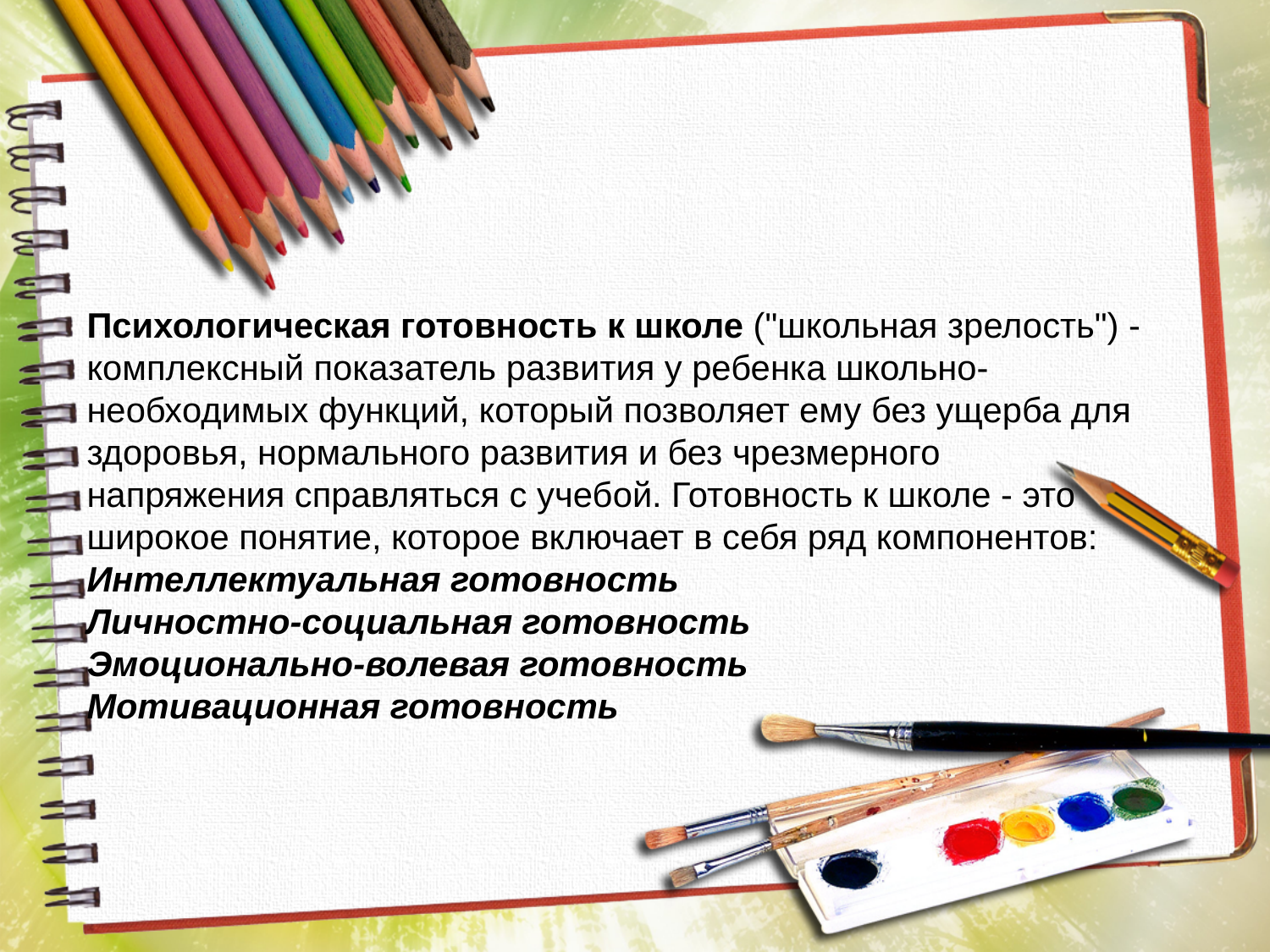

Психологическая готовность к школе ("школьная зрелость") - комплексный показатель развития у ребенка школьно-необходимых функций, который позволяет ему без ущерба для здоровья, нормального развития и без чрезмерного
напряжения справляться с учебой. Готовность к школе - это широкое понятие, которое включает в себя ряд компонентов:
Интеллектуальная готовность
Личностно-социальная готовность
Эмоционально-волевая готовность
Мотивационная готовность